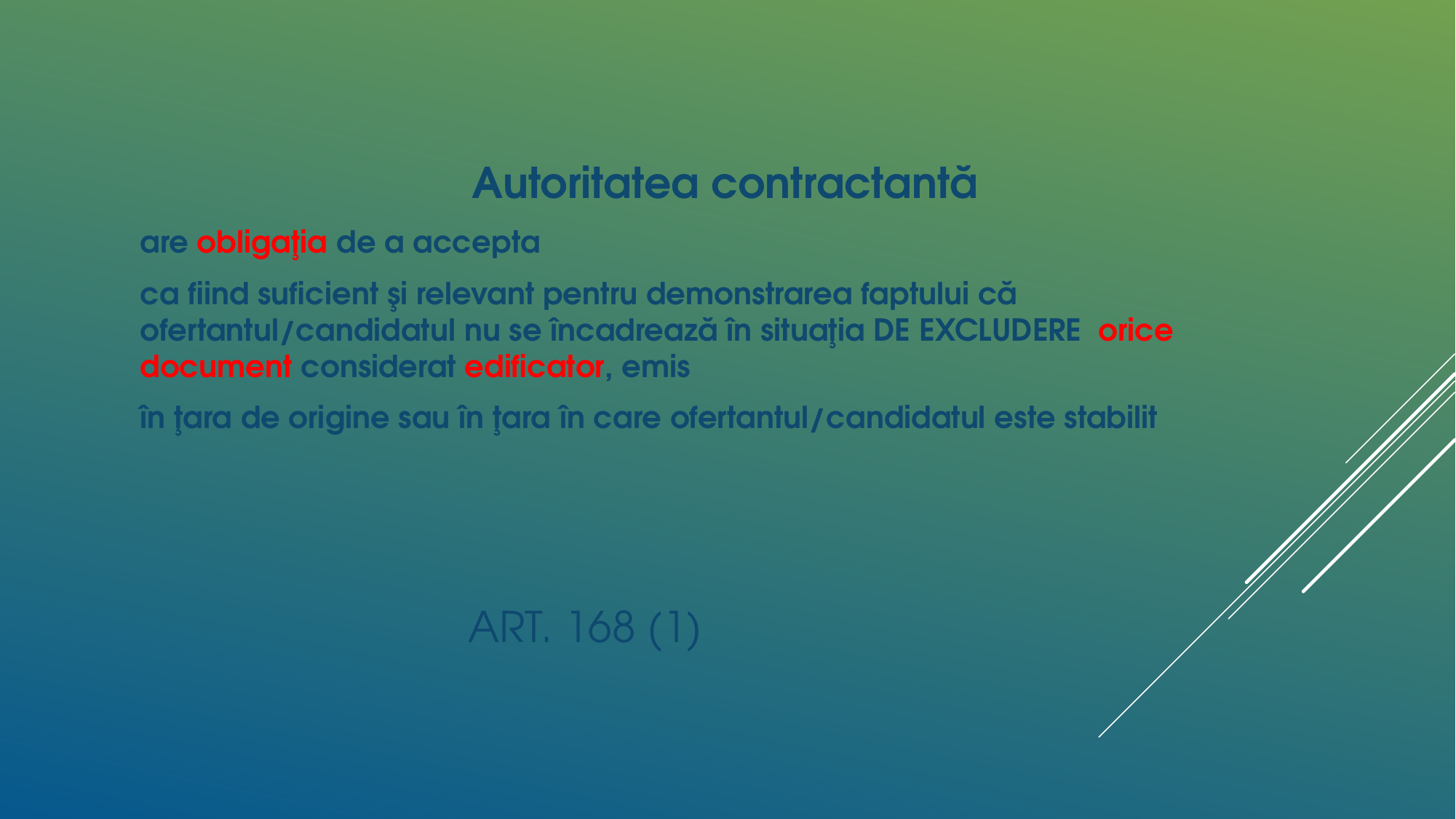

Autoritatea contractantă
are obligaţia de a accepta
ca fiind suficient şi relevant pentru demonstrarea faptului că ofertantul/candidatul nu se încadrează în situaţia DE EXCLUDERE  orice document considerat edificator, emis
în ţara de origine sau în ţara în care ofertantul/candidatul este stabilit
# ART. 168 (1)